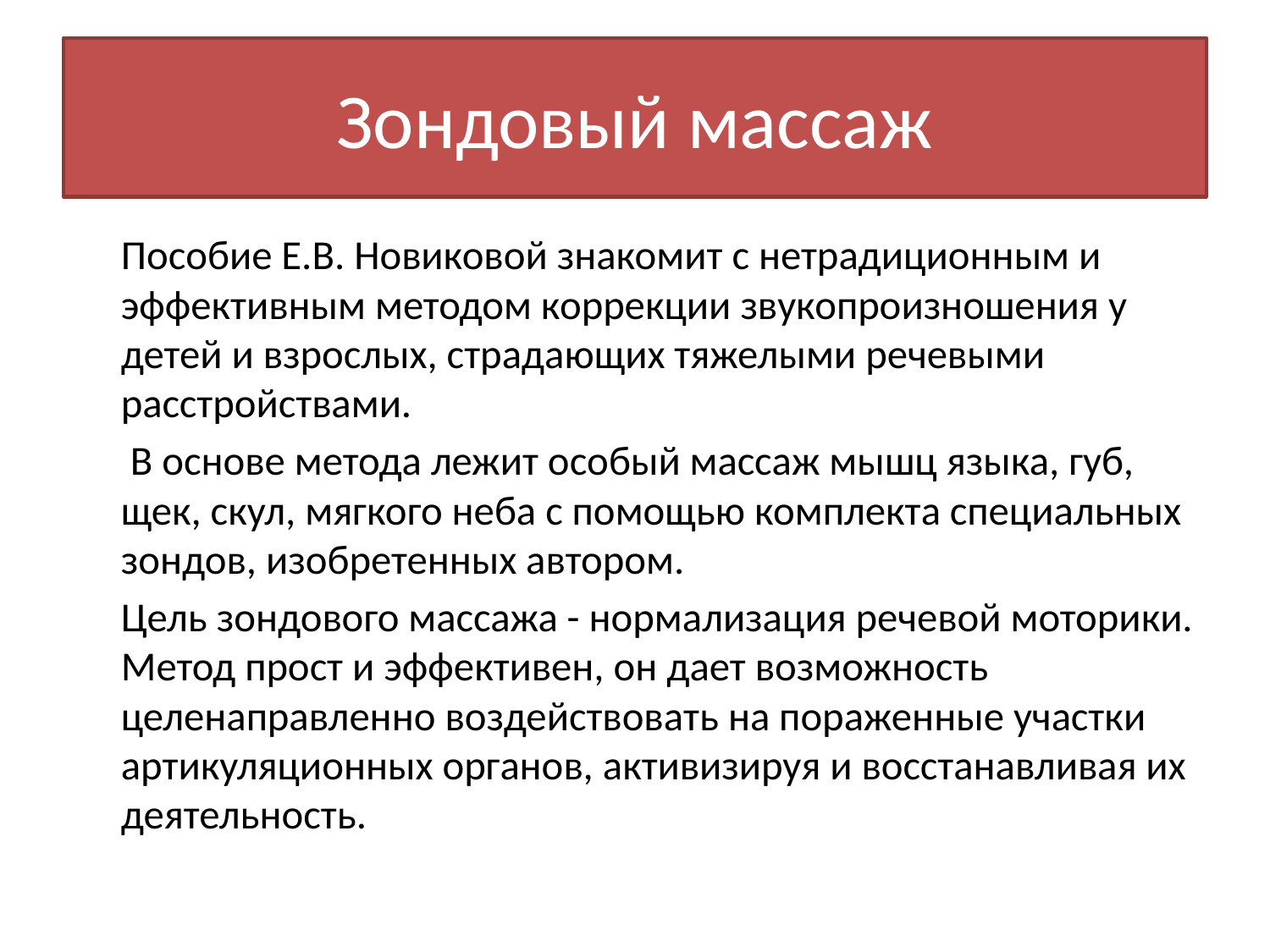

# Зондовый массаж
	Пособие Е.В. Новиковой знакомит с нетрадиционным и эффективным методом коррекции звукопроизношения у детей и взрослых, страдающих тяжелыми речевыми расстройствами.
	 В основе метода лежит особый массаж мышц языка, губ, щек, скул, мягкого неба с помощью комплекта специальных зондов, изобретенных автором.
	Цель зондового массажа - нормализация речевой моторики. Метод прост и эффективен, он дает возможность целенаправленно воздействовать на пораженные участки артикуляционных органов, активизируя и восстанавливая их деятельность.